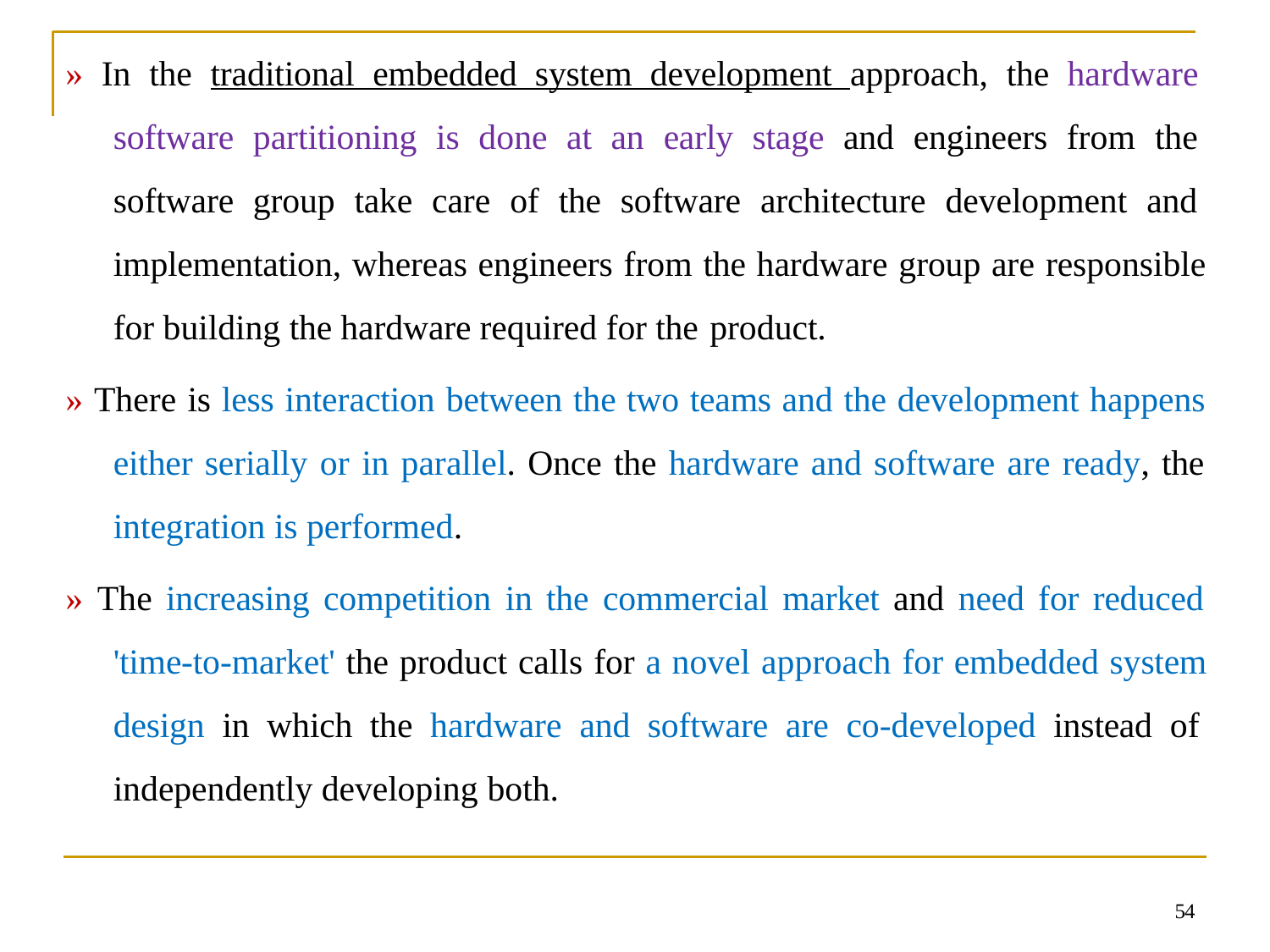

» In the traditional embedded system development approach, the hardware  software partitioning is done at an early stage and engineers from the  software group take care of the software architecture development and  implementation, whereas engineers from the hardware group are responsible  for building the hardware required for the product.
» There is less interaction between the two teams and the development happens  either serially or in parallel. Once the hardware and software are ready, the  integration is performed.
» The increasing competition in the commercial market and need for reduced  'time-to-market' the product calls for a novel approach for embedded system  design in which the hardware and software are co-developed instead of  independently developing both.
54